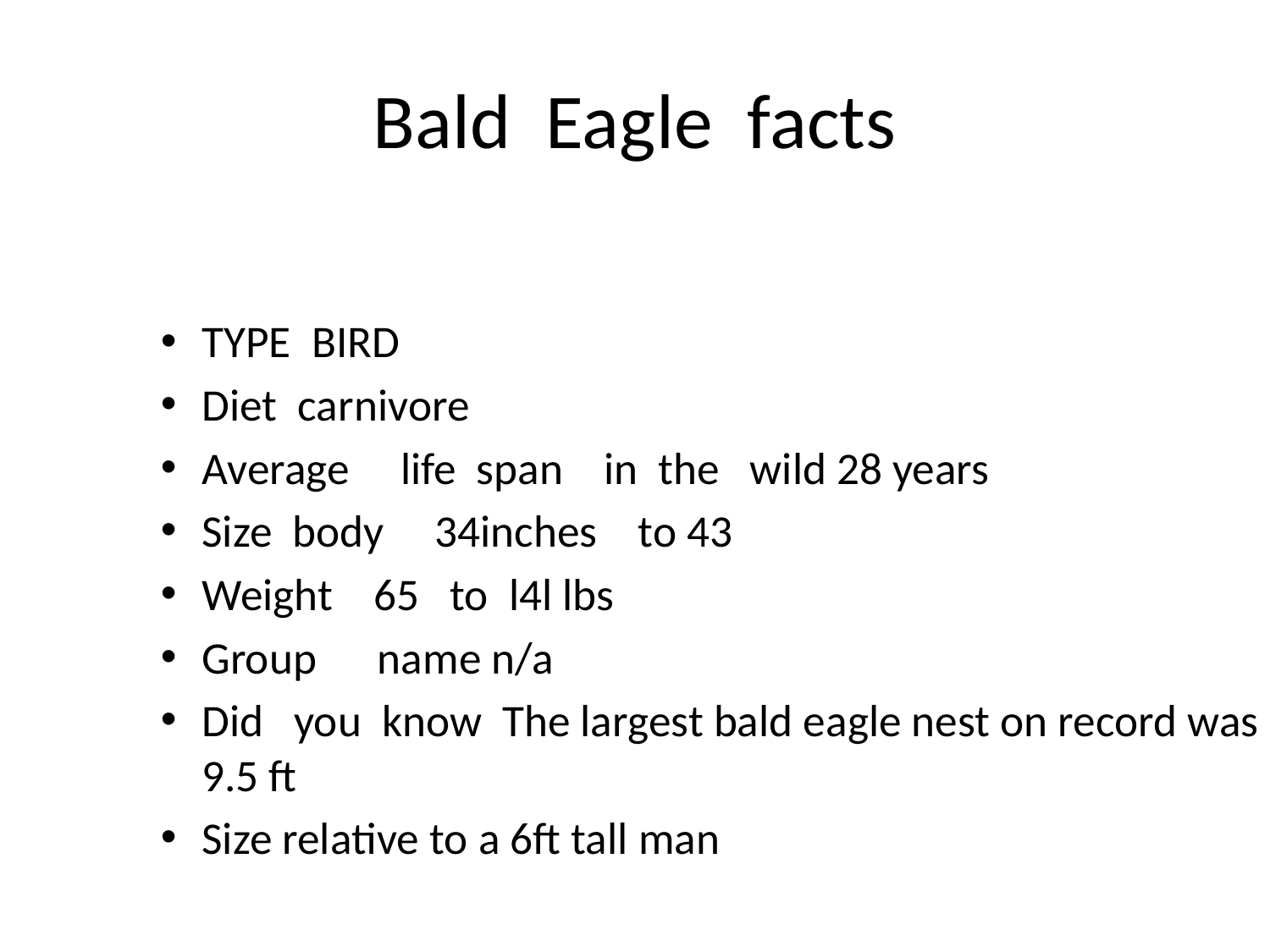

# Bald  Eagle  facts

TYPE  BIRD
Diet  carnivore
Average     life  span    in  the   wild 28 years
Size  body     34inches    to 43
Weight    65   to  l4l lbs
Group      name n/a
Did   you  know  The largest bald eagle nest on record was 9.5 ft
Size relative to a 6ft tall man